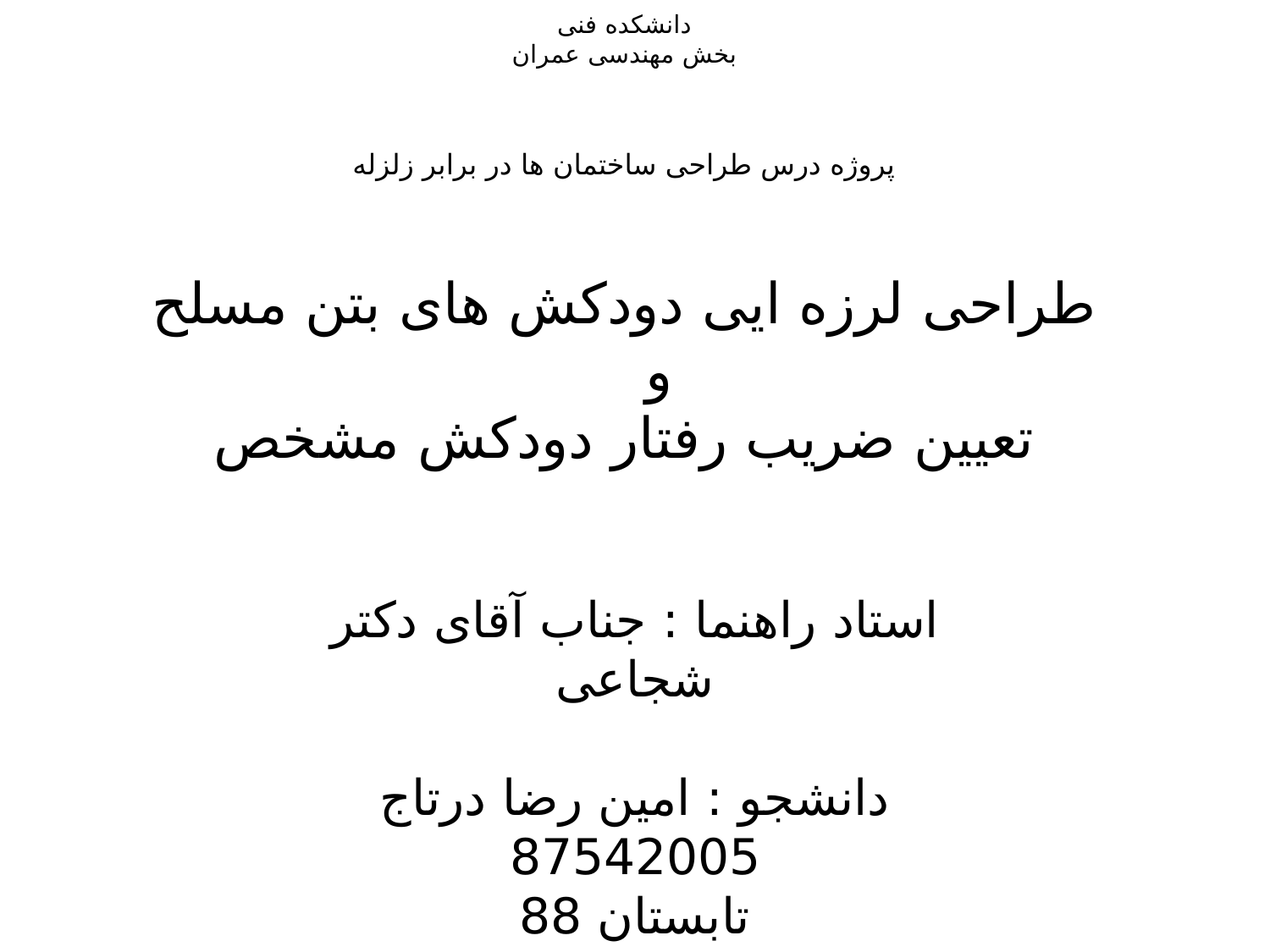

دانشکده فنی
بخش مهندسی عمران

پروژه درس طراحی ساختمان ها در برابر زلزله

طراحی لرزه ایی دودکش های بتن مسلح
		و
تعیین ضریب رفتار دودکش مشخص

استاد راهنما : جناب آقای دکتر شجاعی

دانشجو : امین رضا درتاج
87542005
تابستان 88